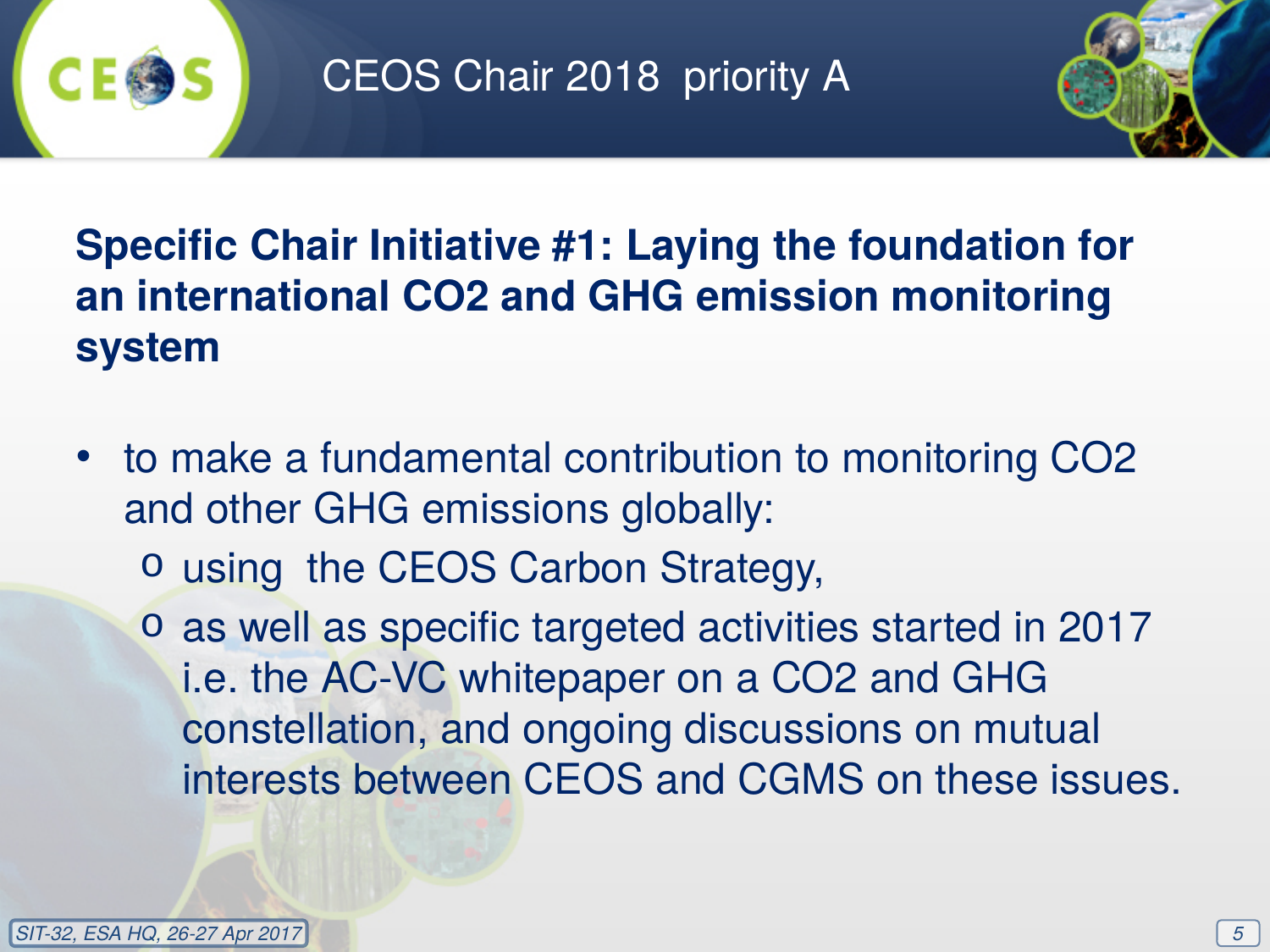

CEOS Chair 2018  priority A
Specific Chair Initiative #1: Laying the foundation for an international CO2 and GHG emission monitoring system

to make a fundamental contribution to monitoring CO2 and other GHG emissions globally:
using  the CEOS Carbon Strategy,
as well as specific targeted activities started in 2017 i.e. the AC-VC whitepaper on a CO2 and GHG constellation, and ongoing discussions on mutual  interests between CEOS and CGMS on these issues.
5